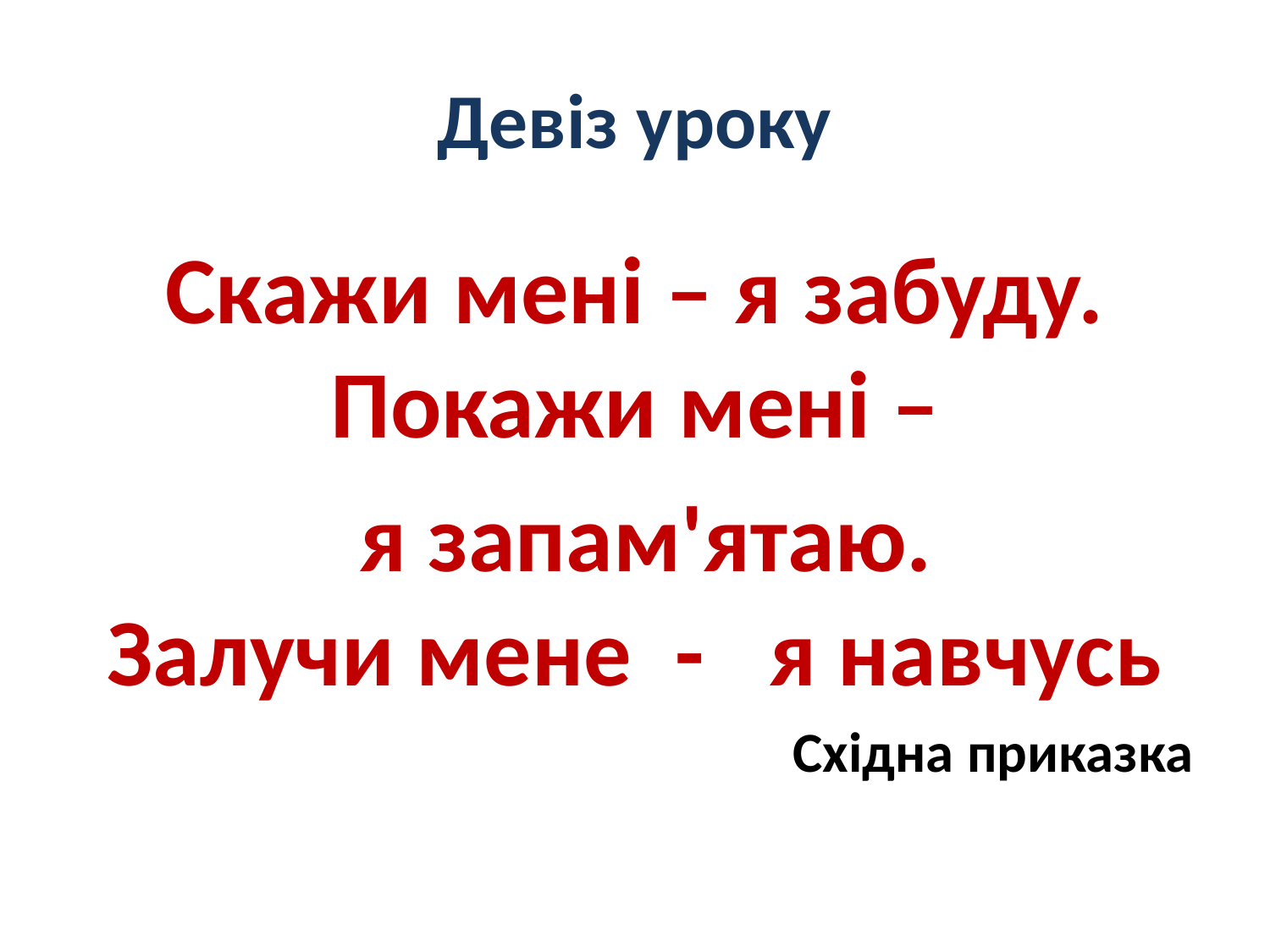

# Девіз уроку
Скажи мені – я забуду.
Покажи мені –
 я запам'ятаю.
Залучи мене  -   я навчусь
Східна приказка